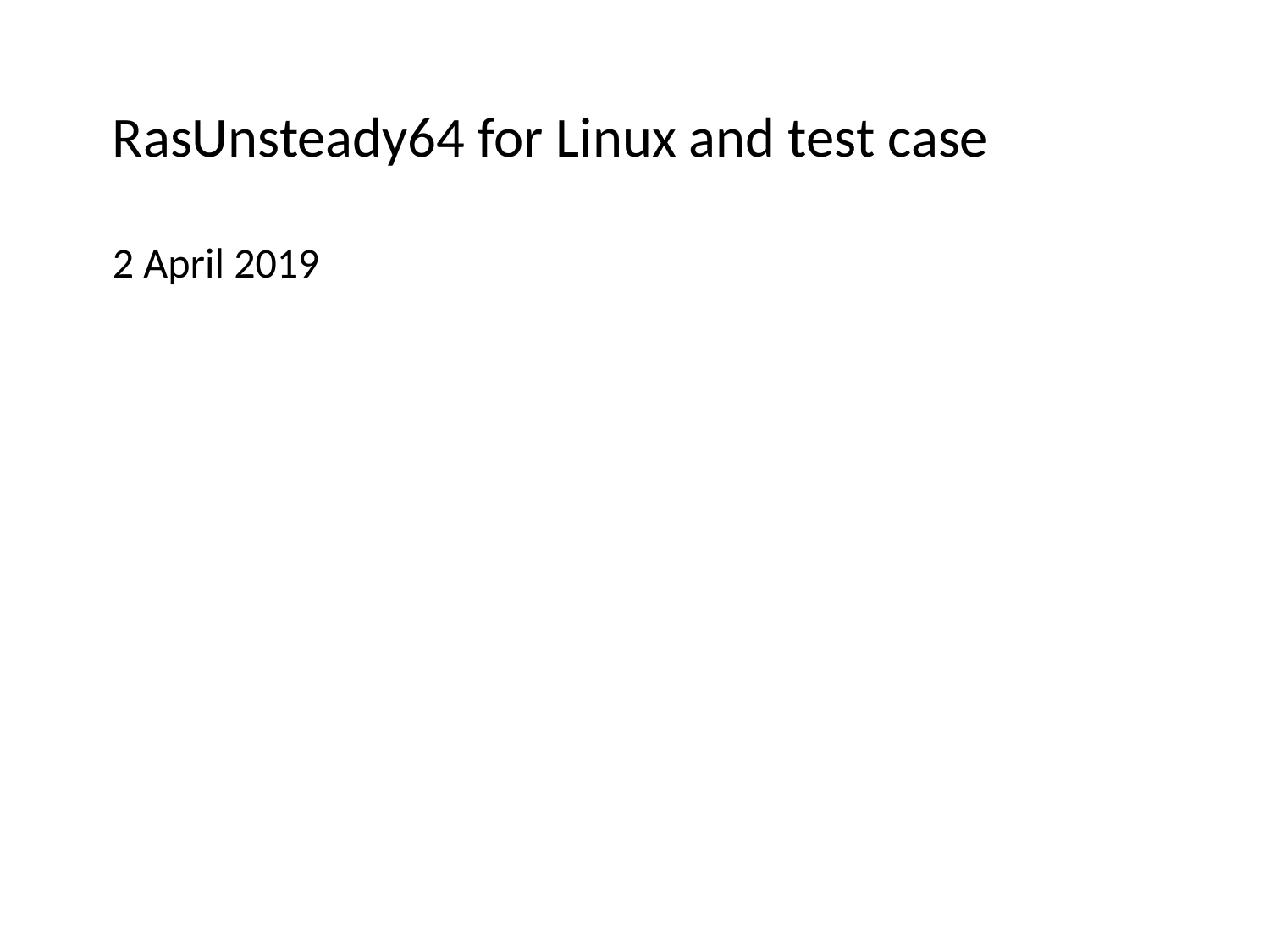

RasUnsteady64 for Linux and test case

2 April 2019